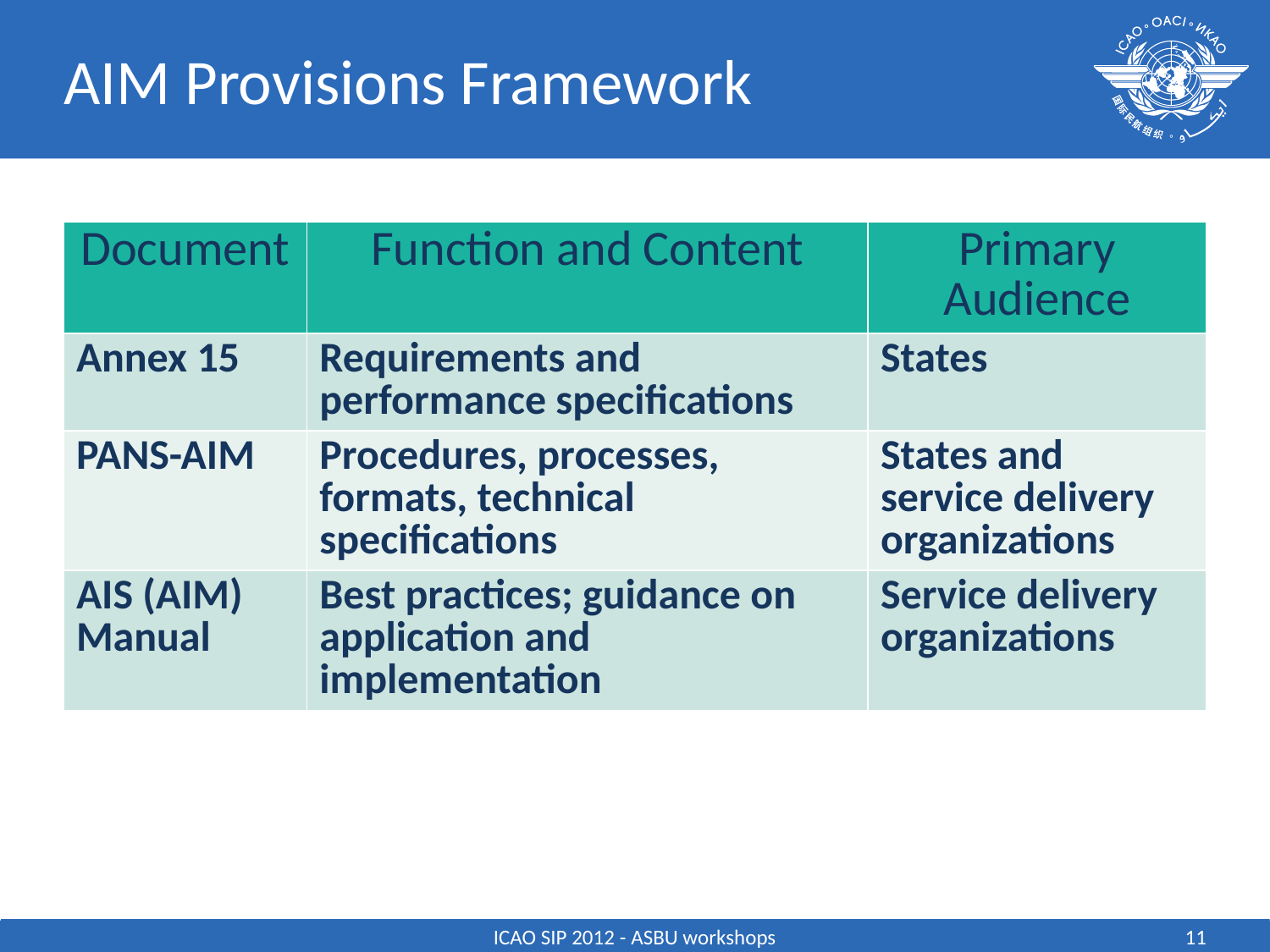

# AIM Provisions Framework
| Document | Function and Content | Primary Audience |
| --- | --- | --- |
| Annex 15 | Requirements and performance specifications | States |
| PANS-AIM | Procedures, processes, formats, technical specifications | States and service delivery organizations |
| AIS (AIM) Manual | Best practices; guidance on application and implementation | Service delivery organizations |
ICAO SIP 2012 - ASBU workshops
11